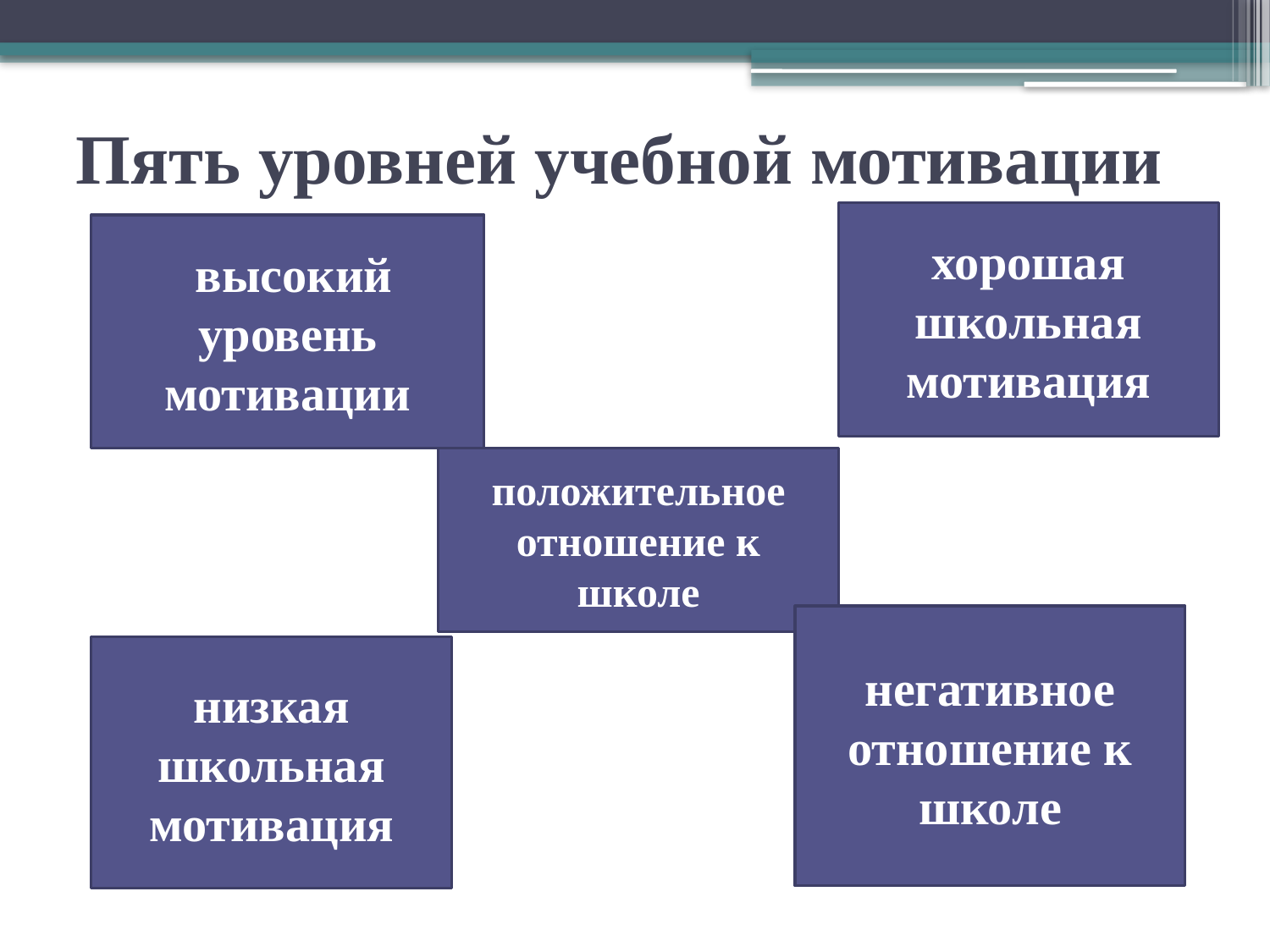

# Пять уровней учебной мотивации

хорошая школьная мотивация
 высокий уровень мотивации
положительное отношение к школе
негативное отношение к школе
низкая школьная мотивация